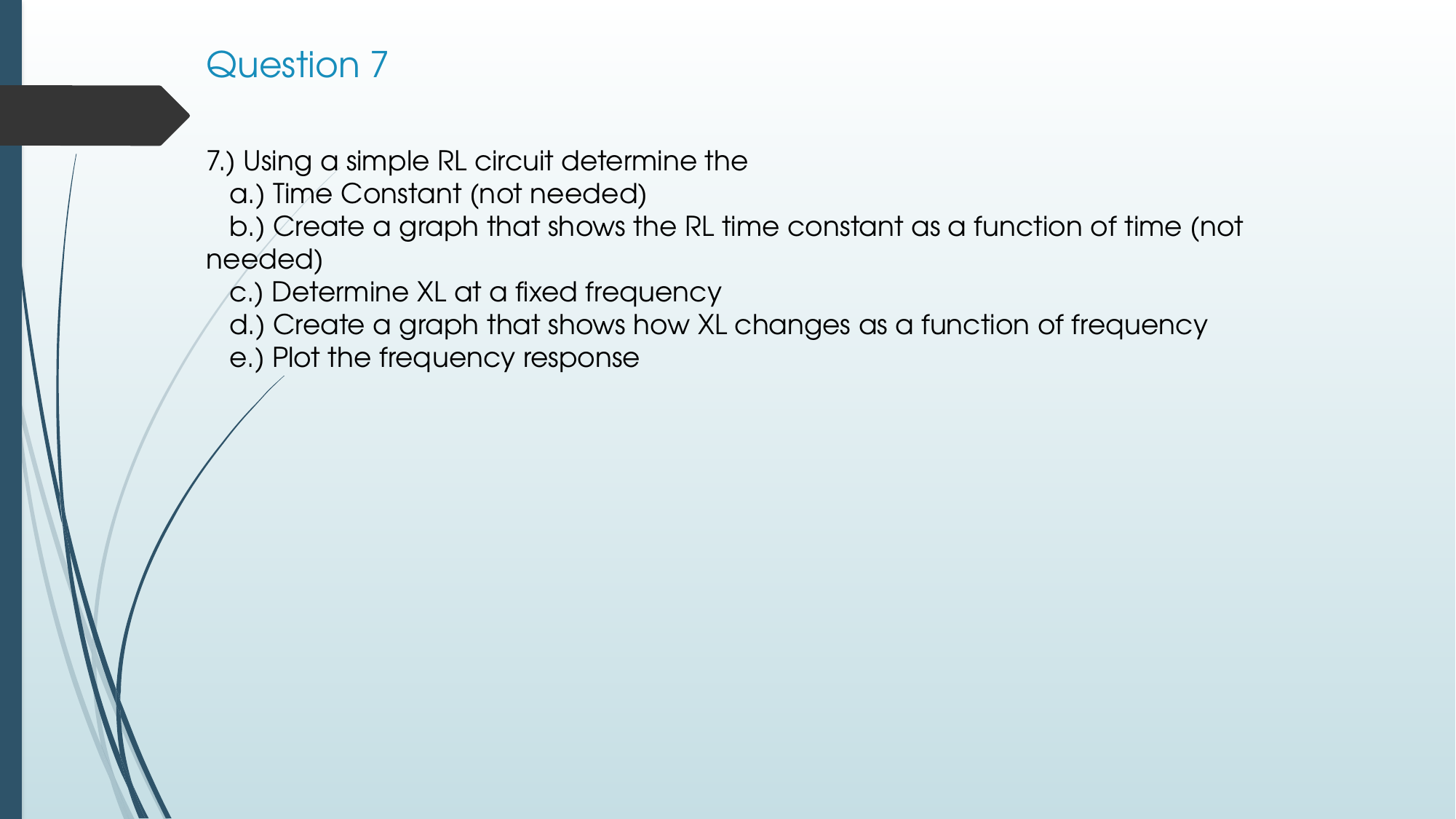

# Question 7
7.) Using a simple RL circuit determine the
   a.) Time Constant (not needed)
   b.) Create a graph that shows the RL time constant as a function of time (not needed)
   c.) Determine XL at a fixed frequency
   d.) Create a graph that shows how XL changes as a function of frequency
   e.) Plot the frequency response